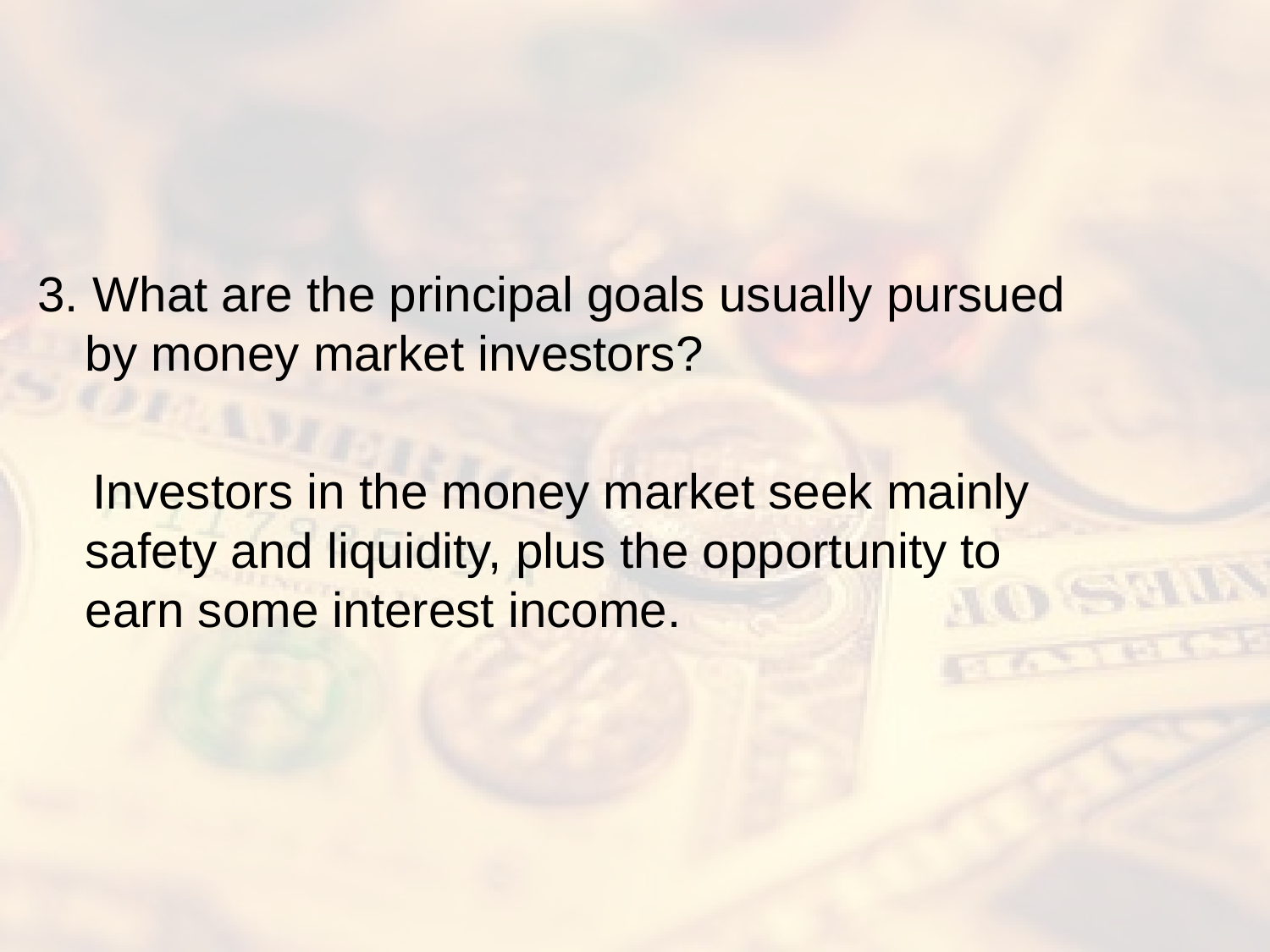

#
3. What are the principal goals usually pursued by money market investors?

    Investors in the money market seek mainly safety and liquidity, plus the opportunity to earn some interest income.